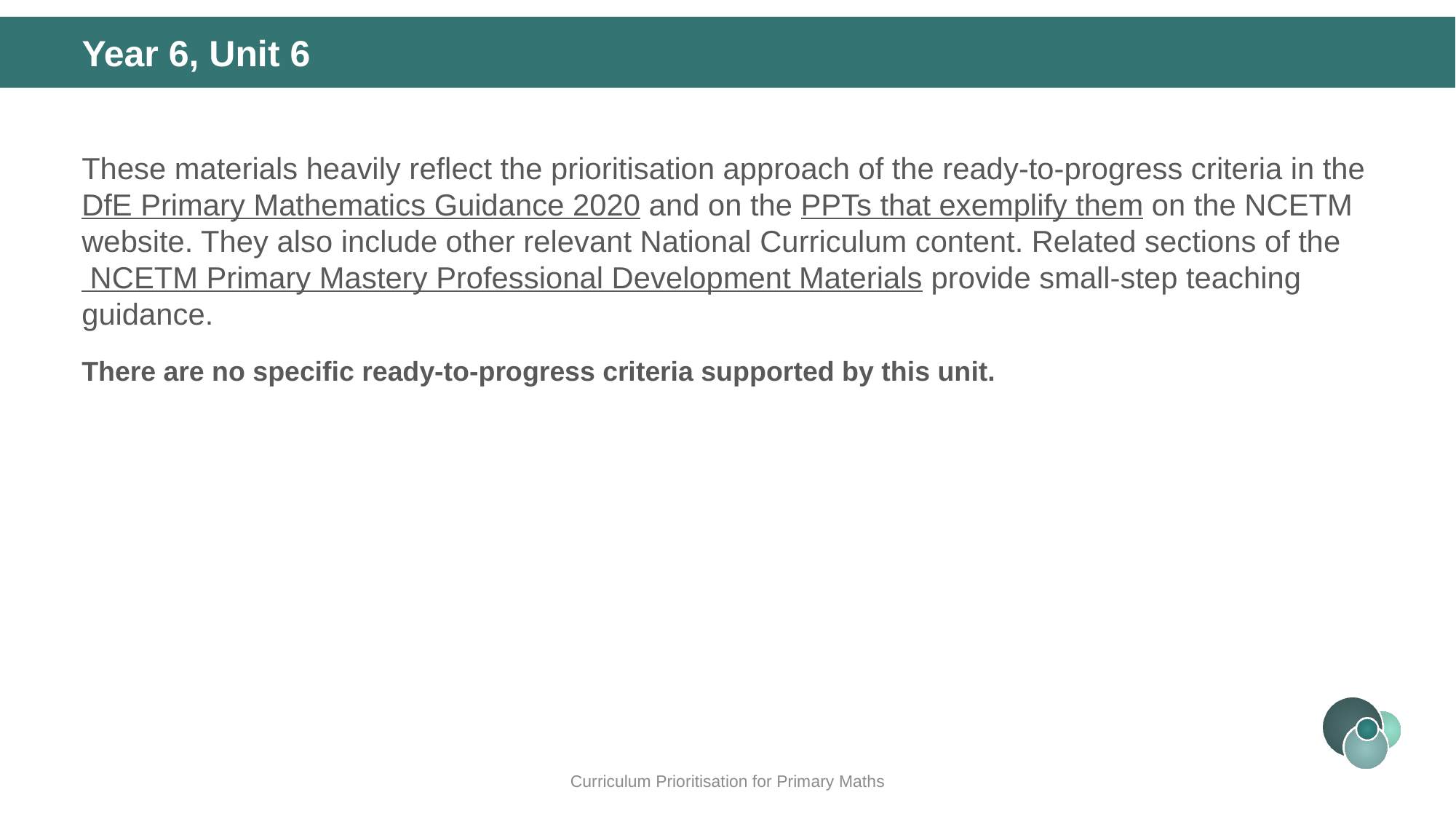

Year 6, Unit 6
These materials heavily reflect the prioritisation approach of the ready-to-progress criteria in the DfE Primary Mathematics Guidance 2020 and on the PPTs that exemplify them on the NCETM website. They also include other relevant National Curriculum content. Related sections of the NCETM Primary Mastery Professional Development Materials provide small-step teaching guidance.
There are no specific ready-to-progress criteria supported by this unit.
Curriculum Prioritisation for Primary Maths